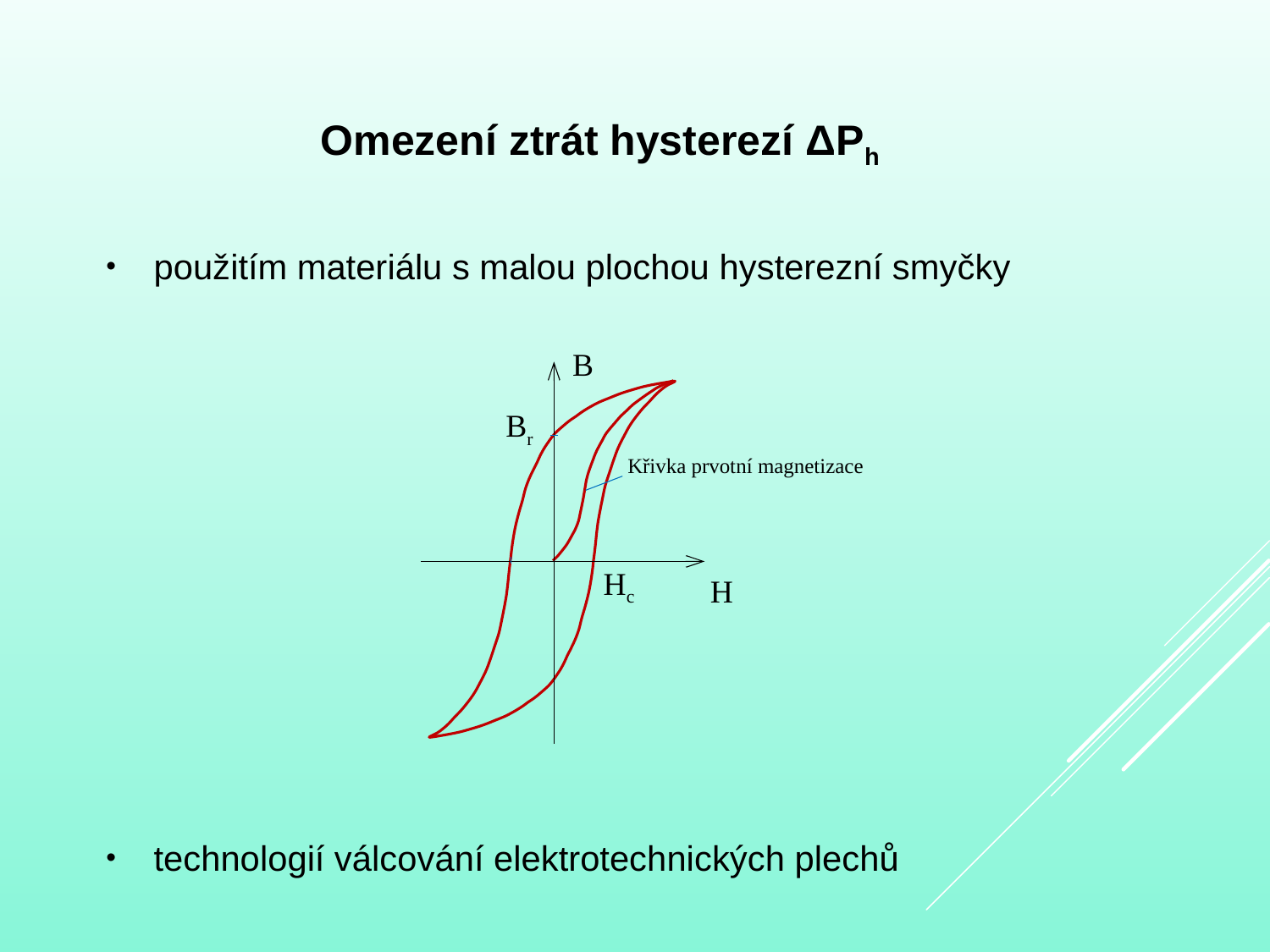

# Omezení ztrát hysterezí ΔPh

použitím materiálu s malou plochou hysterezní smyčky

technologií válcování elektrotechnických plechů

B

Br
Křivka prvotní magnetizace

Hc
H